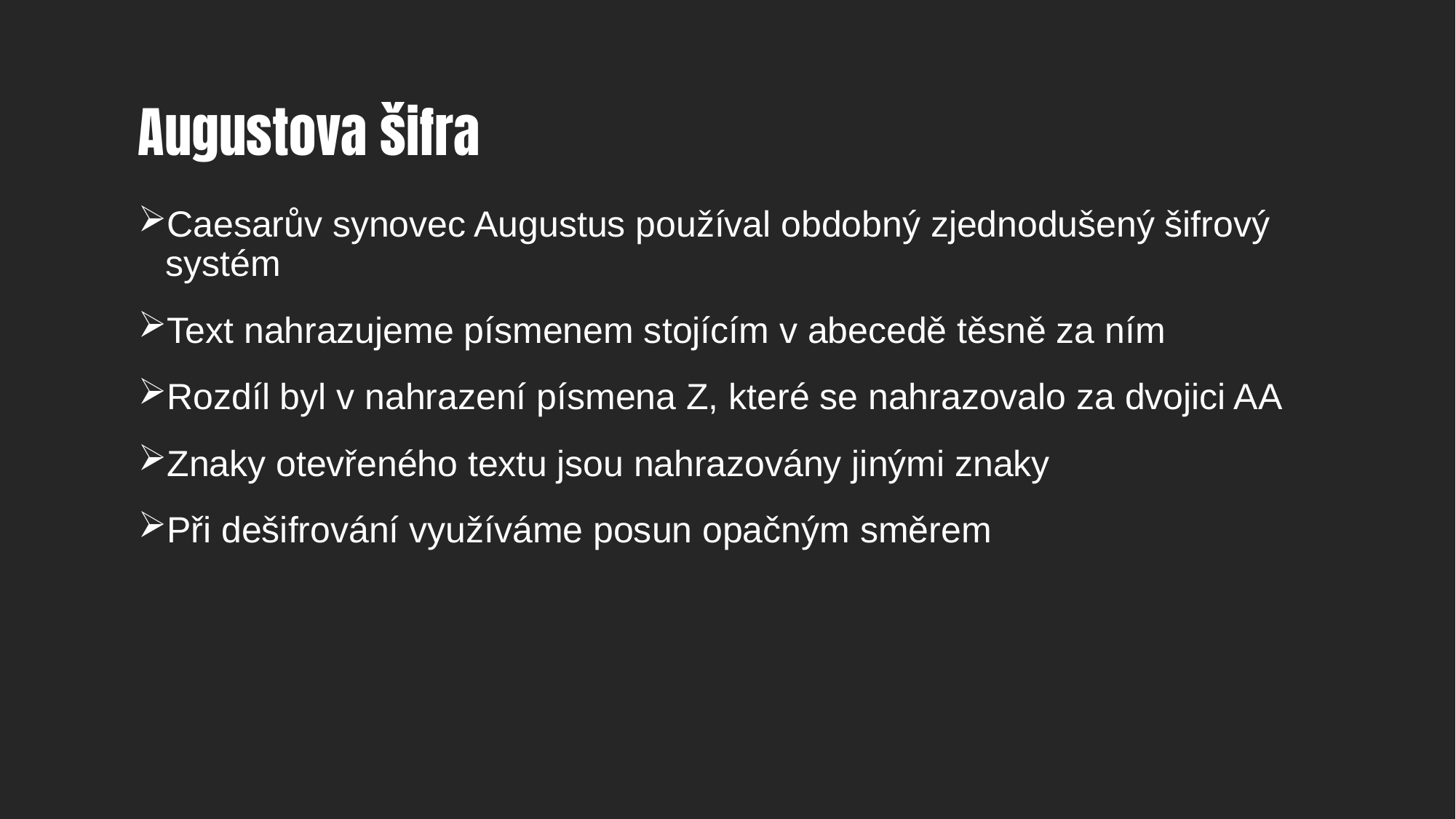

# Augustova šifra
Caesarův synovec Augustus používal obdobný zjednodušený šifrový systém
Text nahrazujeme písmenem stojícím v abecedě těsně za ním
Rozdíl byl v nahrazení písmena Z, které se nahrazovalo za dvojici AA
Znaky otevřeného textu jsou nahrazovány jinými znaky
Při dešifrování využíváme posun opačným směrem